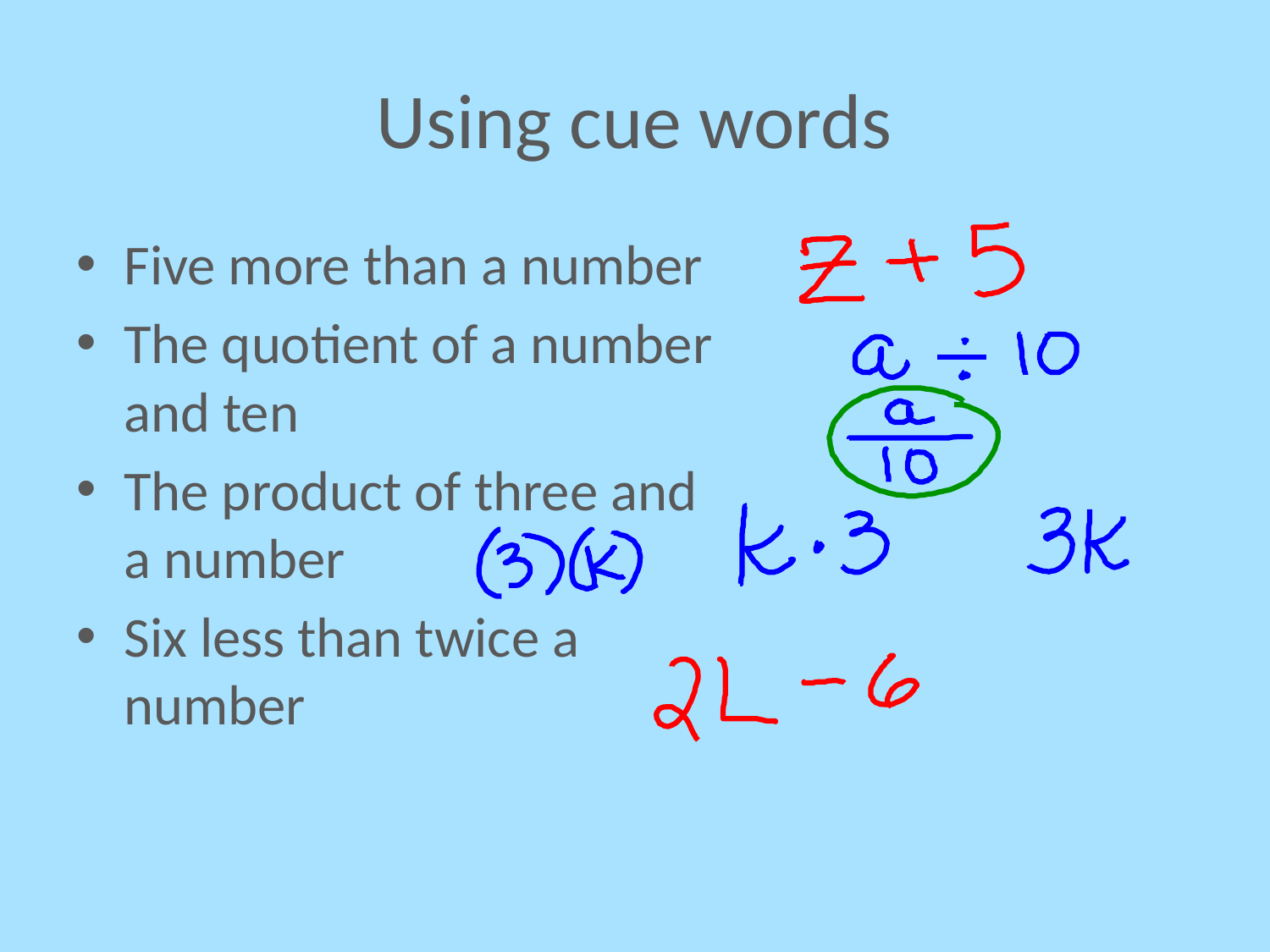

# Using cue words
Five more than a number
The quotient of a number and ten
The product of three and a number
Six less than twice a number